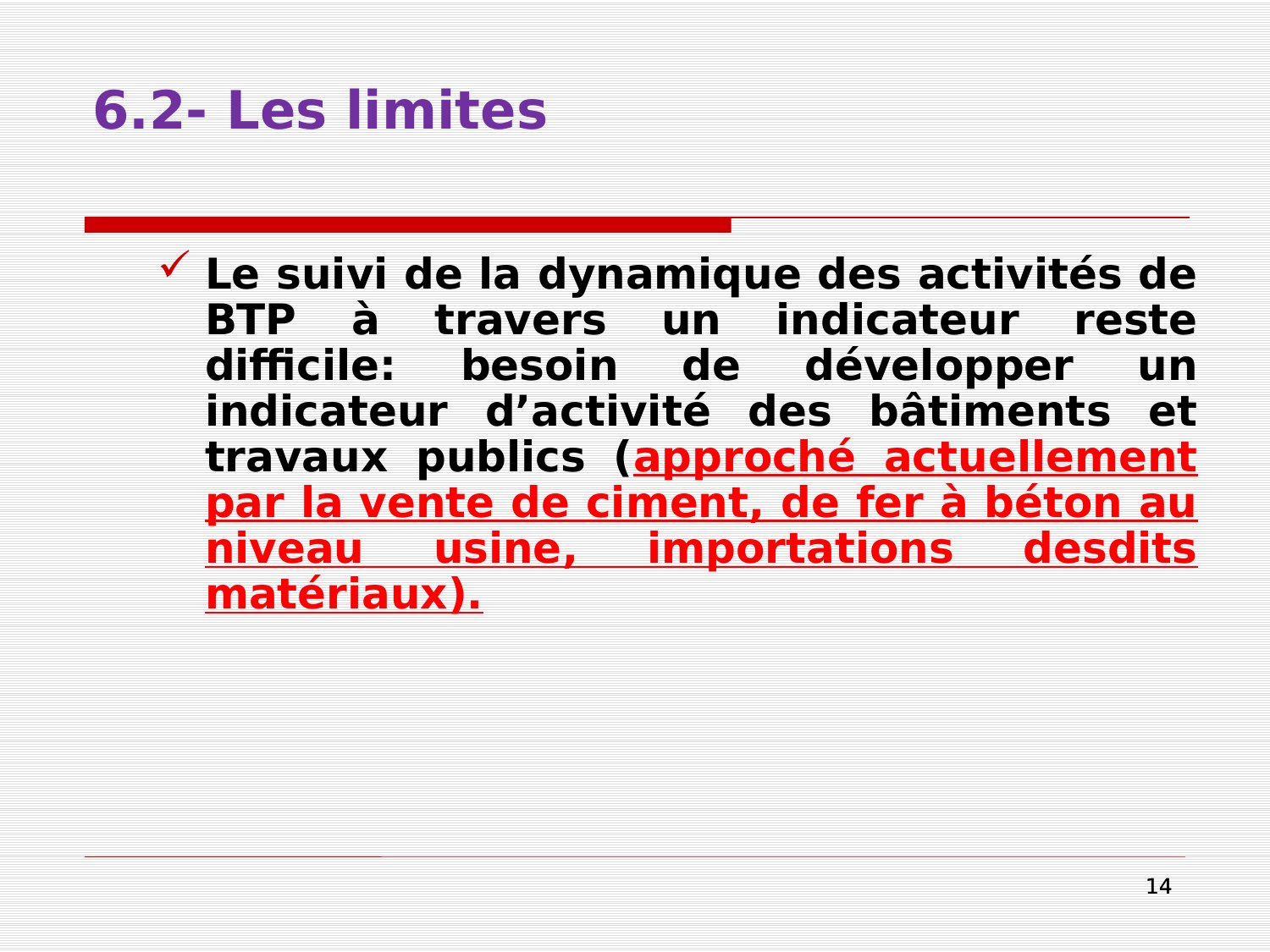

# 6.2- Les limites
Le suivi de la dynamique des activités de BTP à travers un indicateur reste difficile: besoin de développer un indicateur d’activité des bâtiments et travaux publics (approché actuellement par la vente de ciment, de fer à béton au niveau usine, importations desdits matériaux).

14
14